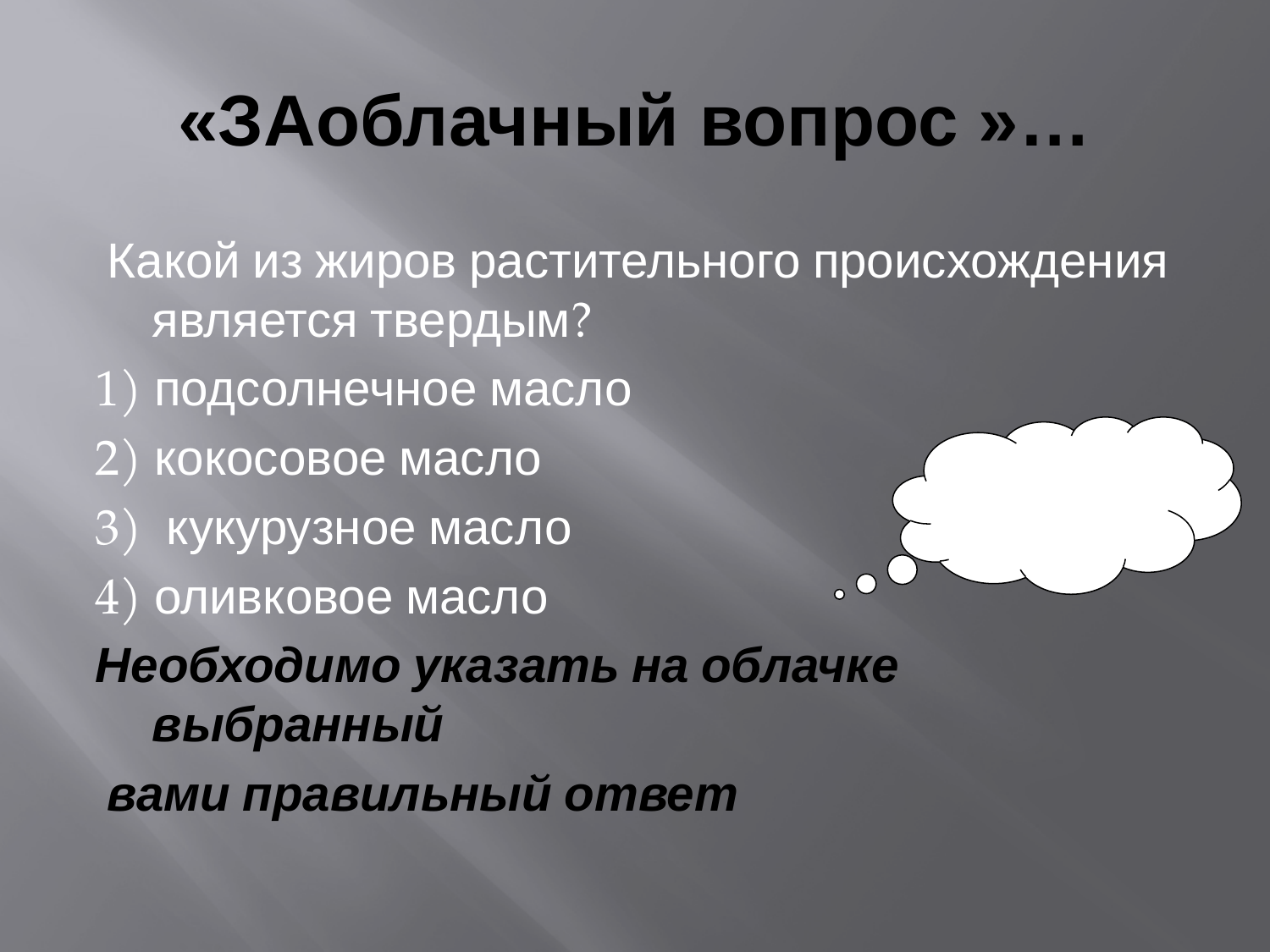

# «ЗАоблачный вопрос »…
 Какой из жиров растительного происхождения является твердым?
1) подсолнечное масло
2) кокосовое масло
3)  кукурузное масло
4) оливковое масло
Необходимо указать на облачке выбранный
 вами правильный ответ